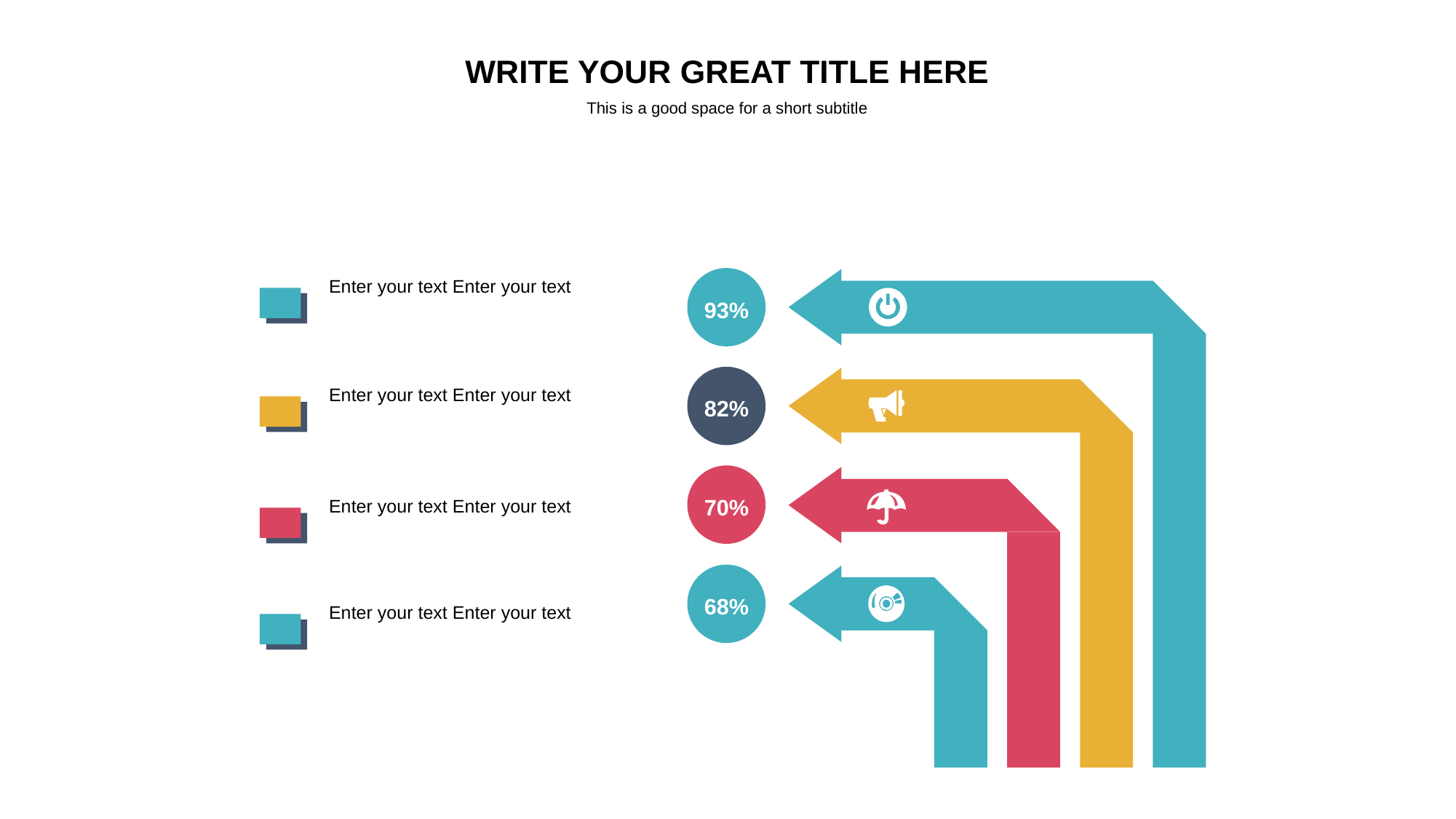

93%

Enter your text Enter your text

82%

Enter your text Enter your text

70%

Enter your text Enter your text

68%

Enter your text Enter your text